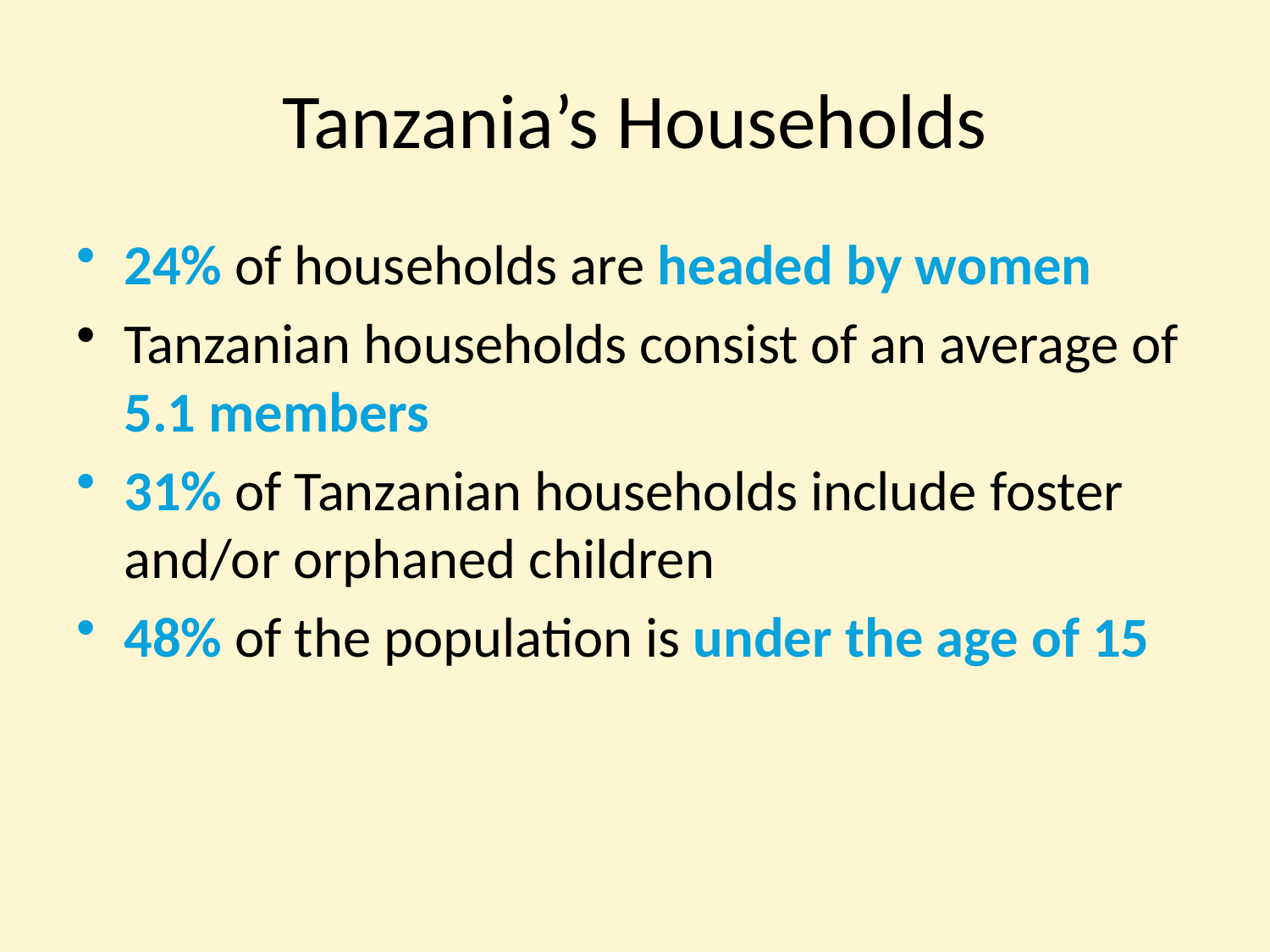

# Tanzania’s Households
24% of households are headed by women
Tanzanian households consist of an average of 5.1 members
31% of Tanzanian households include foster and/or orphaned children
48% of the population is under the age of 15